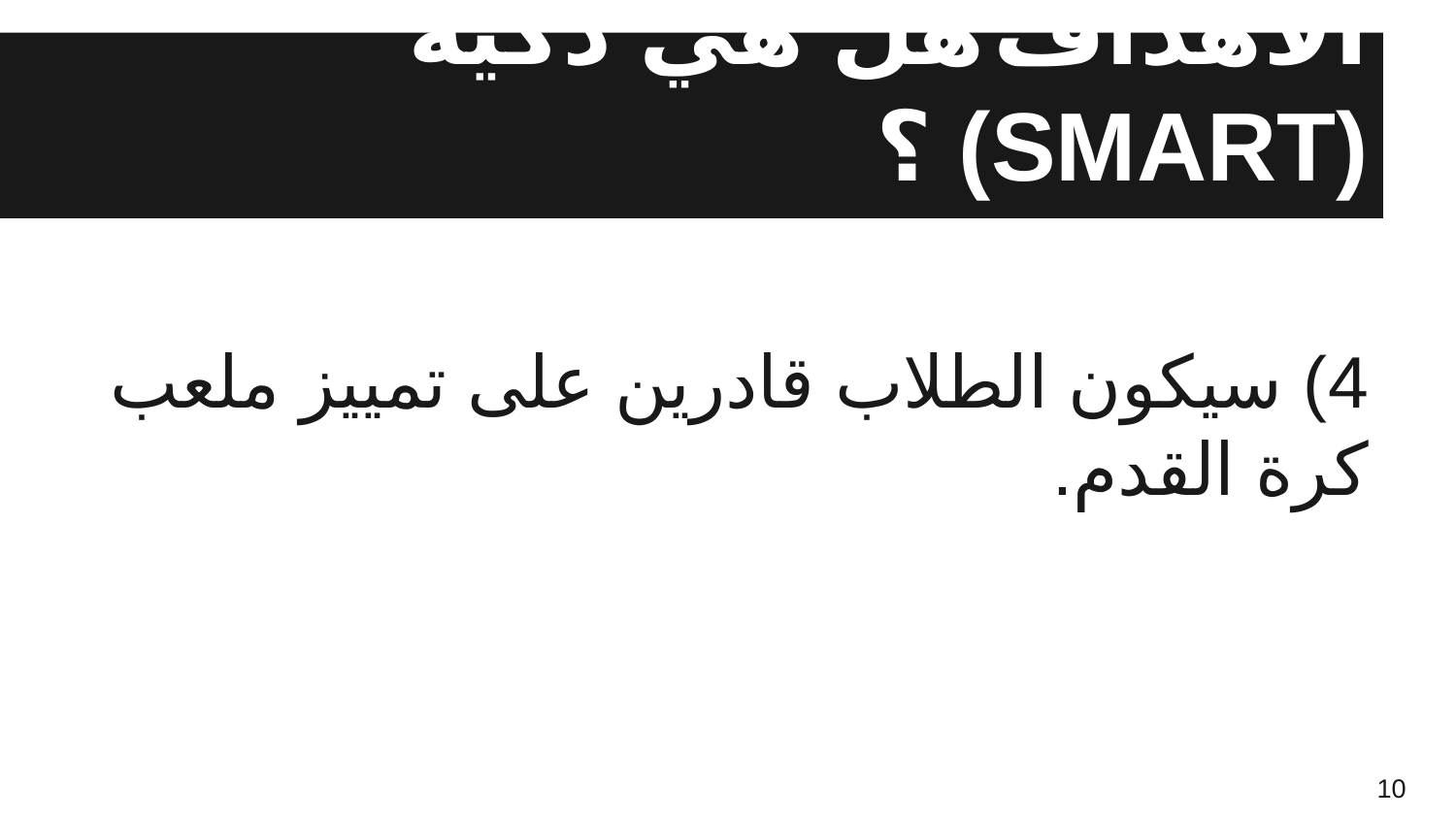

# الأهداف هل هي ذكية (SMART) ؟
4) سيكون الطلاب قادرين على تمييز ملعب كرة القدم.

10